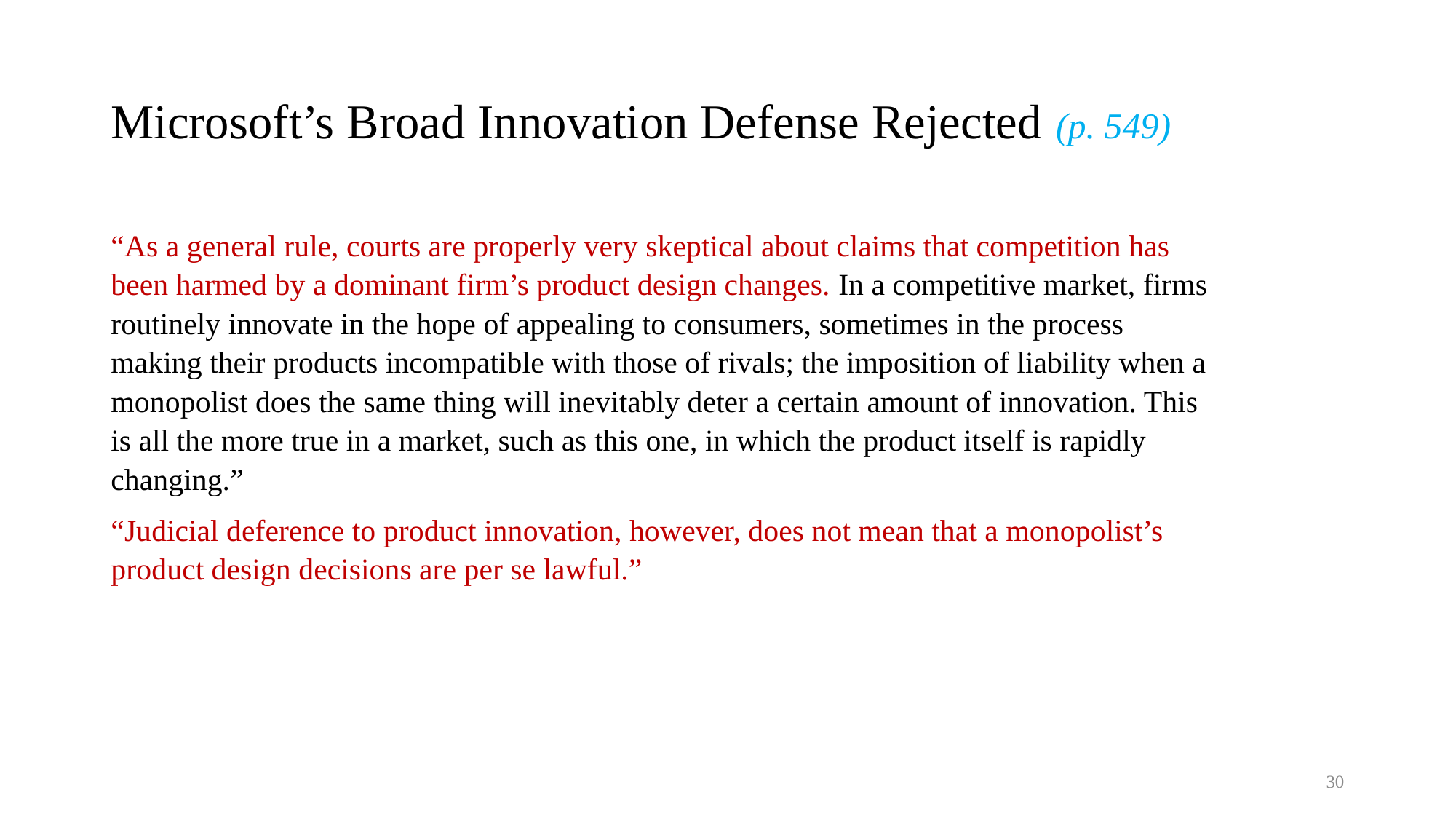

# Microsoft’s Broad Innovation Defense Rejected (p. 549)
“As a general rule, courts are properly very skeptical about claims that competition has been harmed by a dominant firm’s product design changes. In a competitive market, firms routinely innovate in the hope of appealing to consumers, sometimes in the process making their products incompatible with those of rivals; the imposition of liability when a monopolist does the same thing will inevitably deter a certain amount of innovation. This is all the more true in a market, such as this one, in which the product itself is rapidly changing.”
“Judicial deference to product innovation, however, does not mean that a monopolist’s product design decisions are per se lawful.”

30